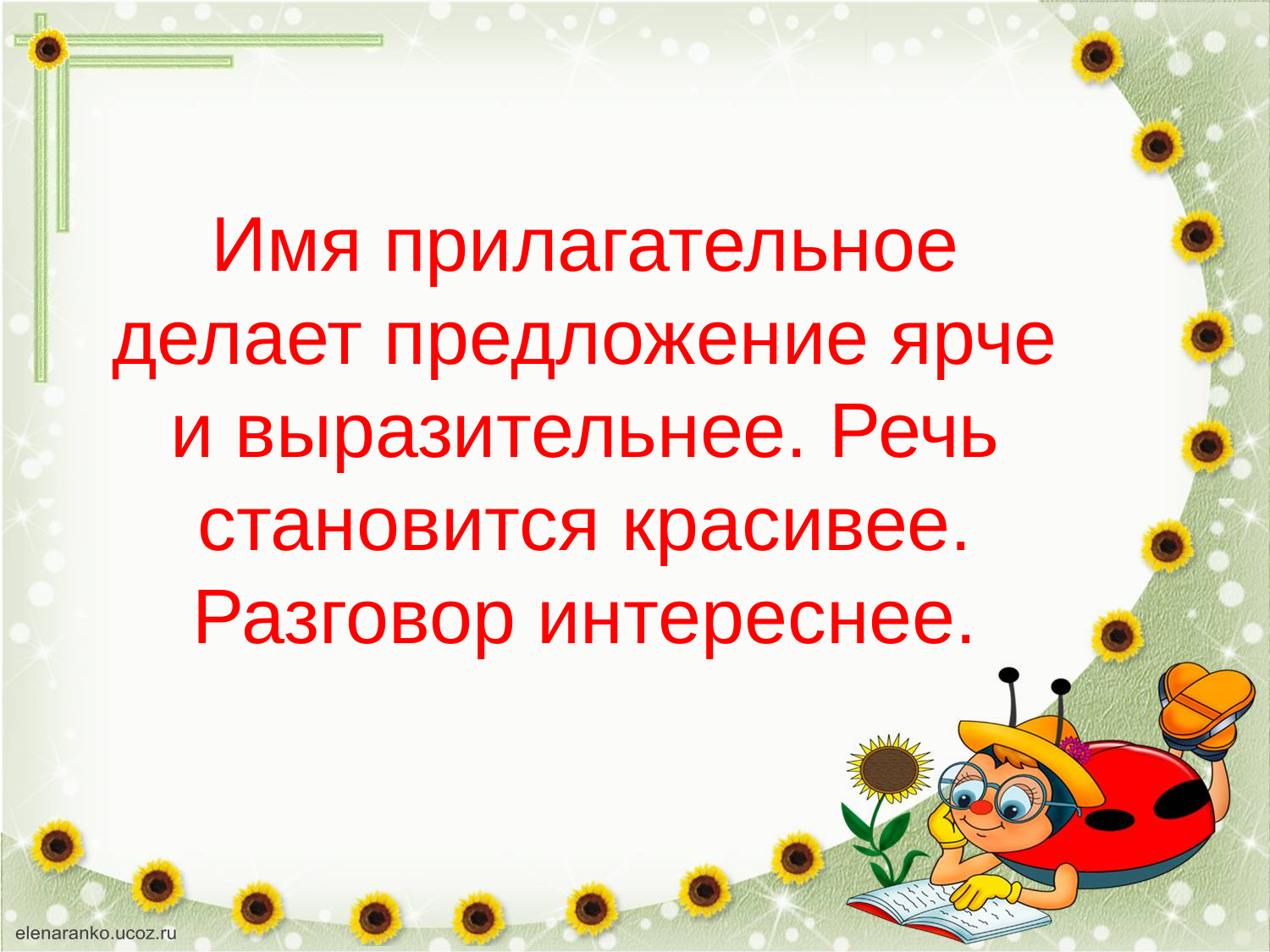

# Имя прилагательное делает предложение ярче и выразительнее. Речь становится красивее. Разговор интереснее.